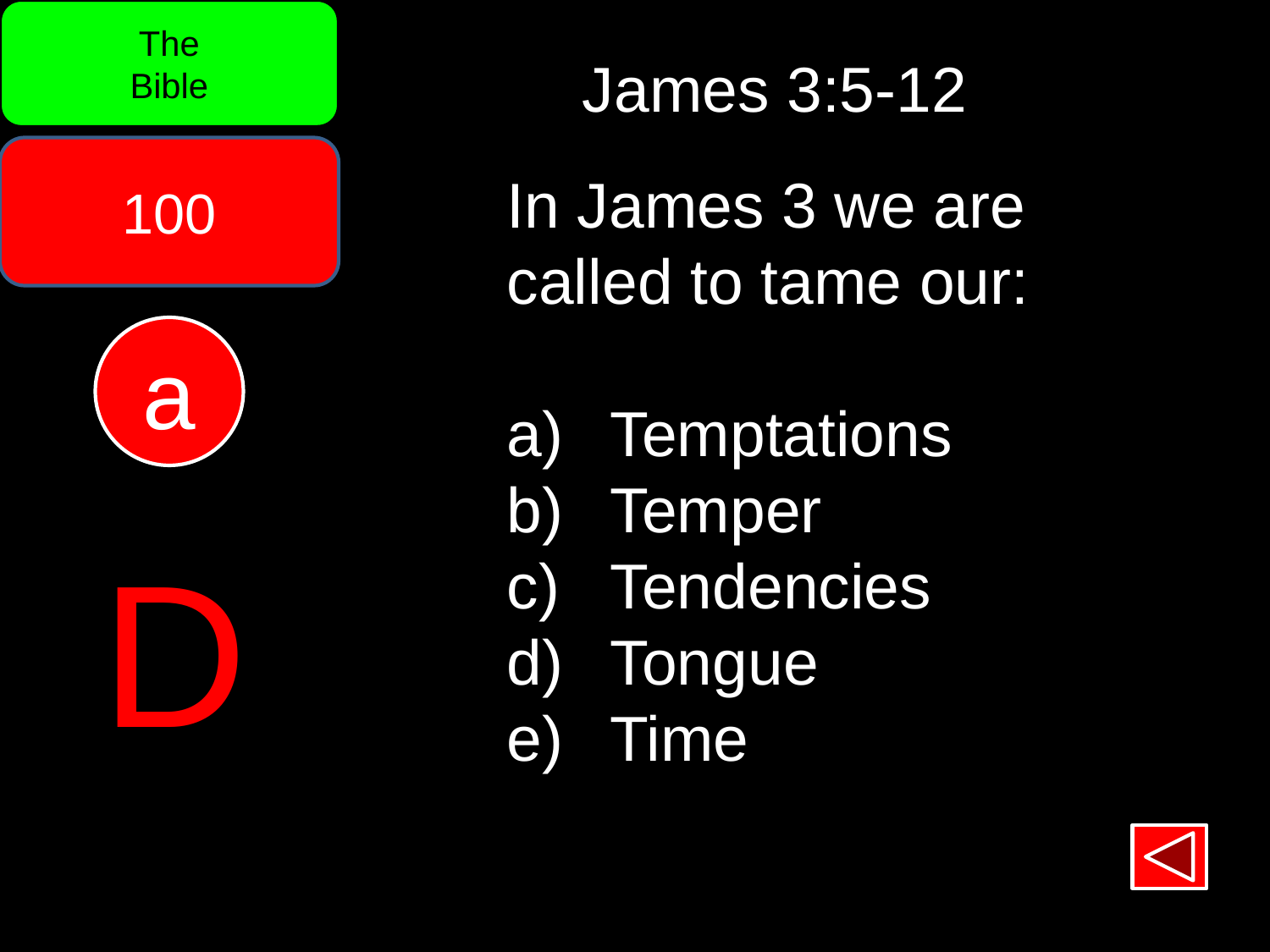

The
Bible
James 3:5-12
100
In James 3 we are
called to tame our:

Temptations
Temper
Tendencies
Tongue
Time
a
D